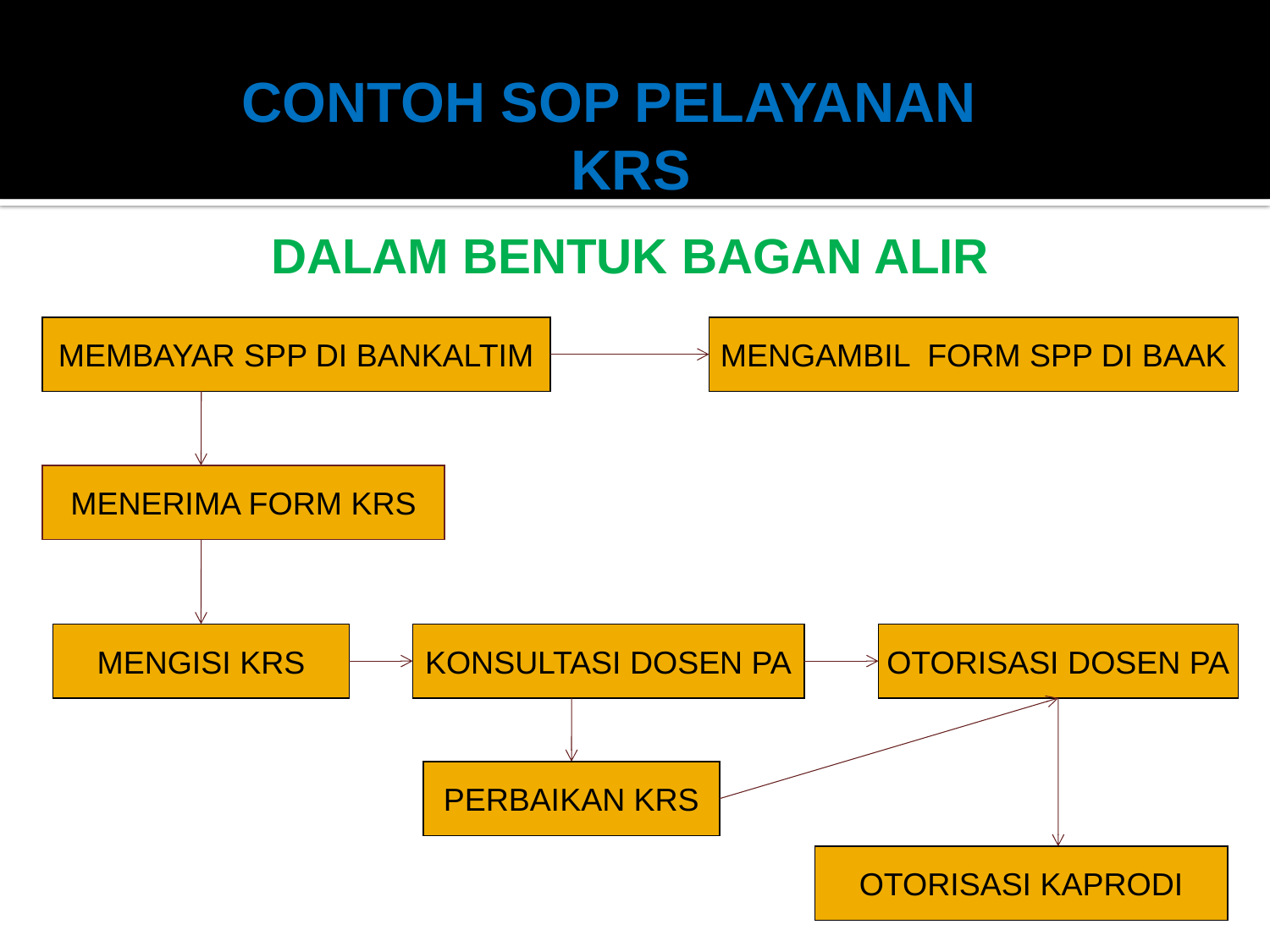

CONTOH SOP PELAYANAN KRS

DALAM BENTUK BAGAN ALIR
MEMBAYAR SPP DI BANKALTIM
MENGAMBIL  FORM SPP DI BAAK

MENERIMA FORM KRS
MENGISI KRS
KONSULTASI DOSEN PA
OTORISASI DOSEN PA
PERBAIKAN KRS
OTORISASI KAPRODI